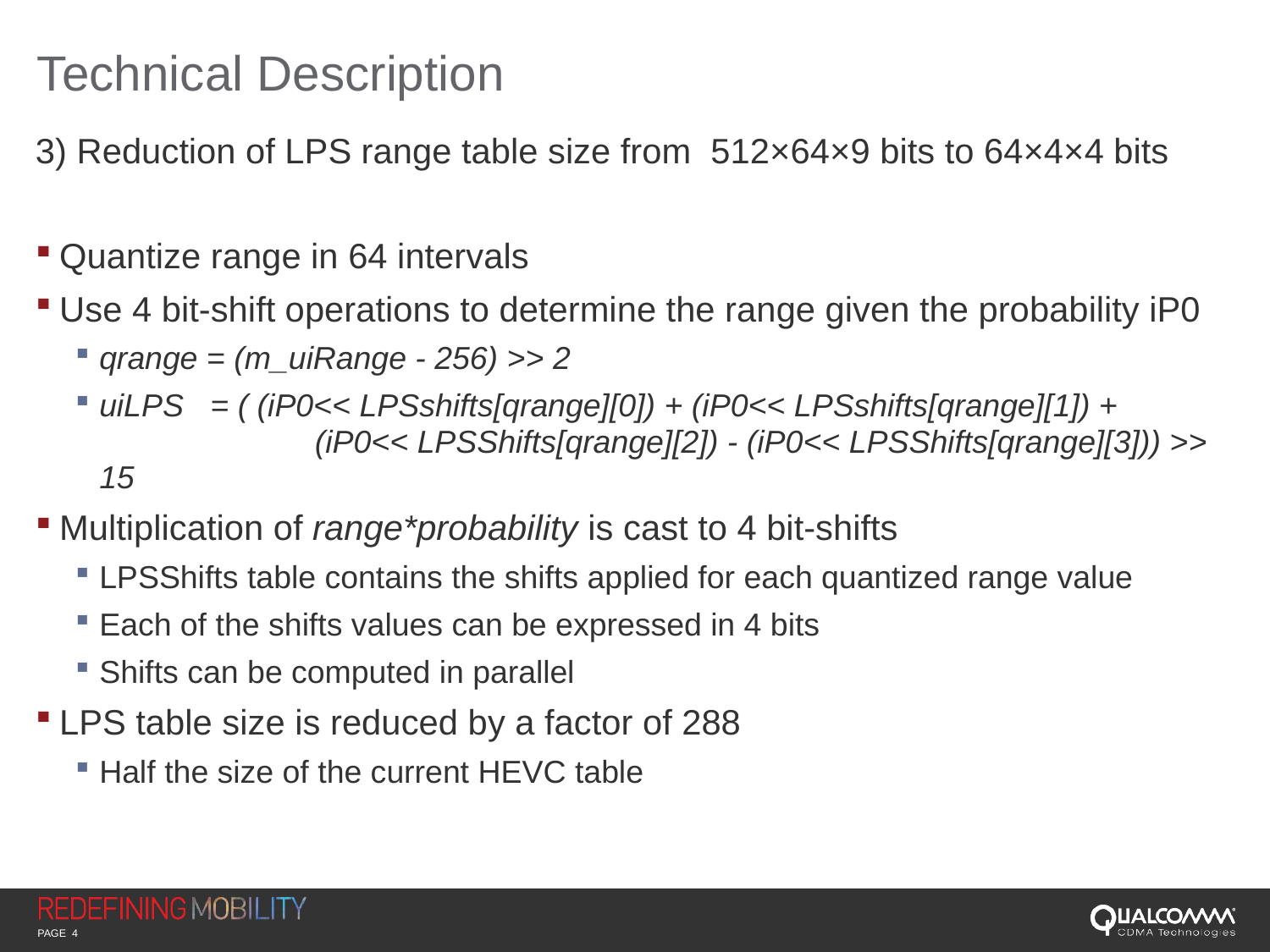

# Technical Description
3) Reduction of LPS range table size from  512×64×9 bits to 64×4×4 bits

Quantize range in 64 intervals
Use 4 bit-shift operations to determine the range given the probability iP0
qrange = (m_uiRange - 256) >> 2
uiLPS   = ( (iP0<< LPSshifts[qrange][0]) + (iP0<< LPSshifts[qrange][1]) +                    	          (iP0<< LPSShifts[qrange][2]) - (iP0<< LPSShifts[qrange][3])) >> 15
Multiplication of range*probability is cast to 4 bit-shifts
LPSShifts table contains the shifts applied for each quantized range value
Each of the shifts values can be expressed in 4 bits
Shifts can be computed in parallel
LPS table size is reduced by a factor of 288
Half the size of the current HEVC table